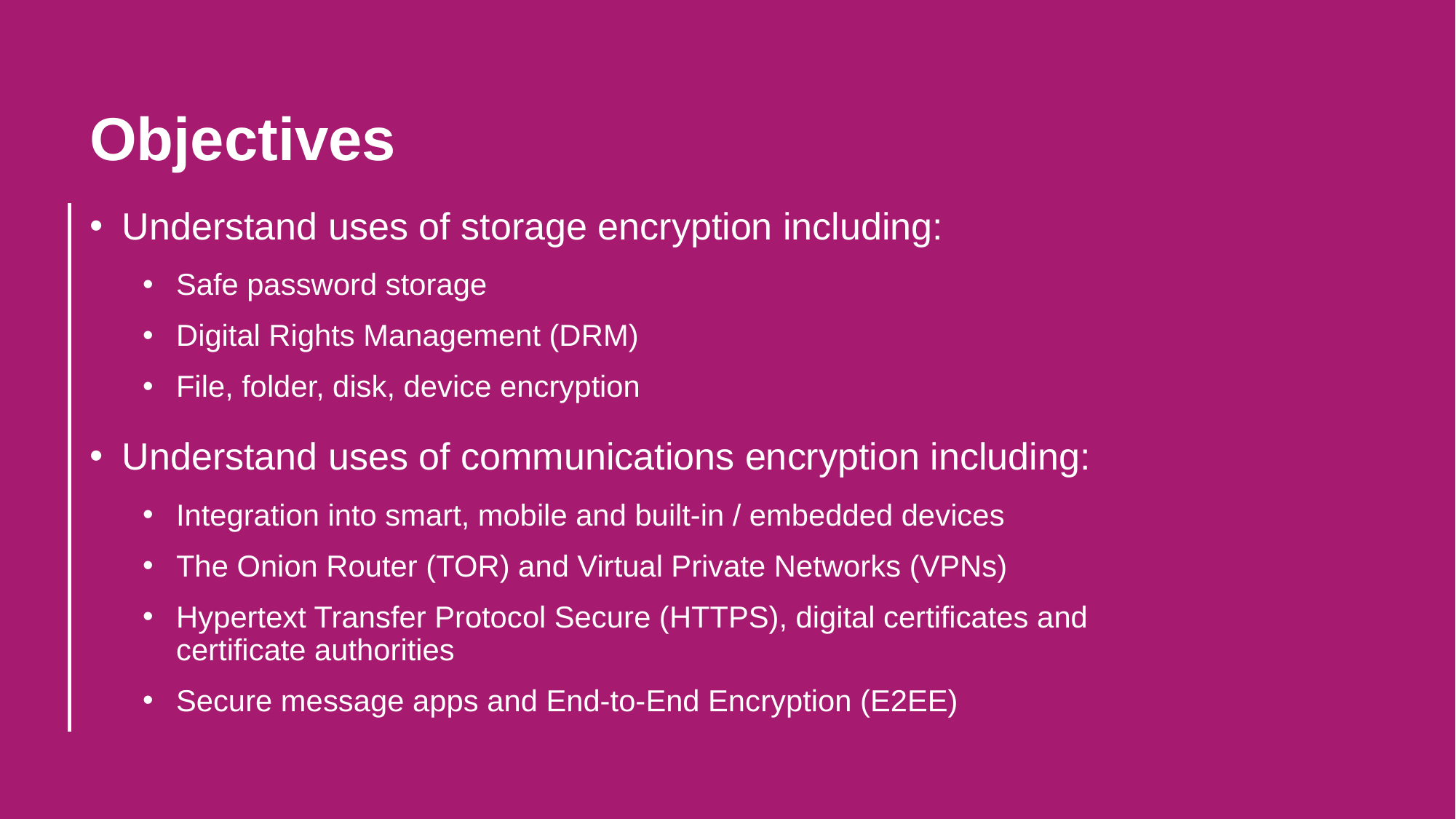

Objectives
Understand uses of storage encryption including:
Safe password storage
Digital Rights Management (DRM)
File, folder, disk, device encryption
Understand uses of communications encryption including:
Integration into smart, mobile and built-in / embedded devices
The Onion Router (TOR) and Virtual Private Networks (VPNs)
Hypertext Transfer Protocol Secure (HTTPS), digital certificates and certificate authorities
Secure message apps and End-to-End Encryption (E2EE)